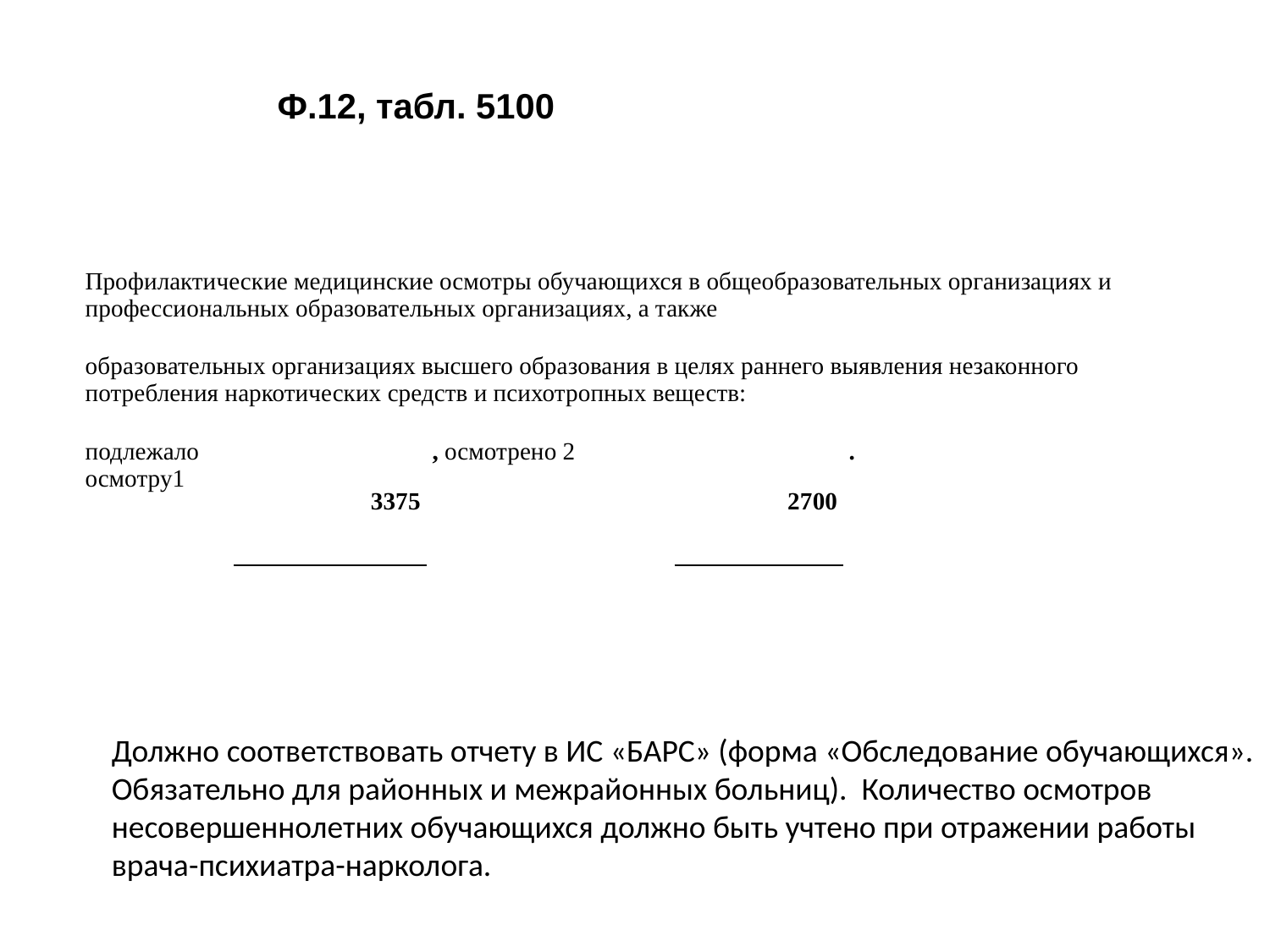

Ф.12, табл. 5100
| Профилактические медицинские осмотры обучающихся в общеобразовательных организациях и профессиональных образовательных организациях, а также |  |  |  |  |
| --- | --- | --- | --- | --- |
| образовательных организациях высшего образования в целях раннего выявления незаконного потребления наркотических средств и психотропных веществ: |  |  |  |  |
| подлежало осмотру1 | 3375 | , осмотрено 2 | 2700 | . |
Должно соответствовать отчету в ИС «БАРС» (форма «Обследование обучающихся».
Обязательно для районных и межрайонных больниц).  Количество осмотров несовершеннолетних обучающихся должно быть учтено при отражении работы врача-психиатра-нарколога.